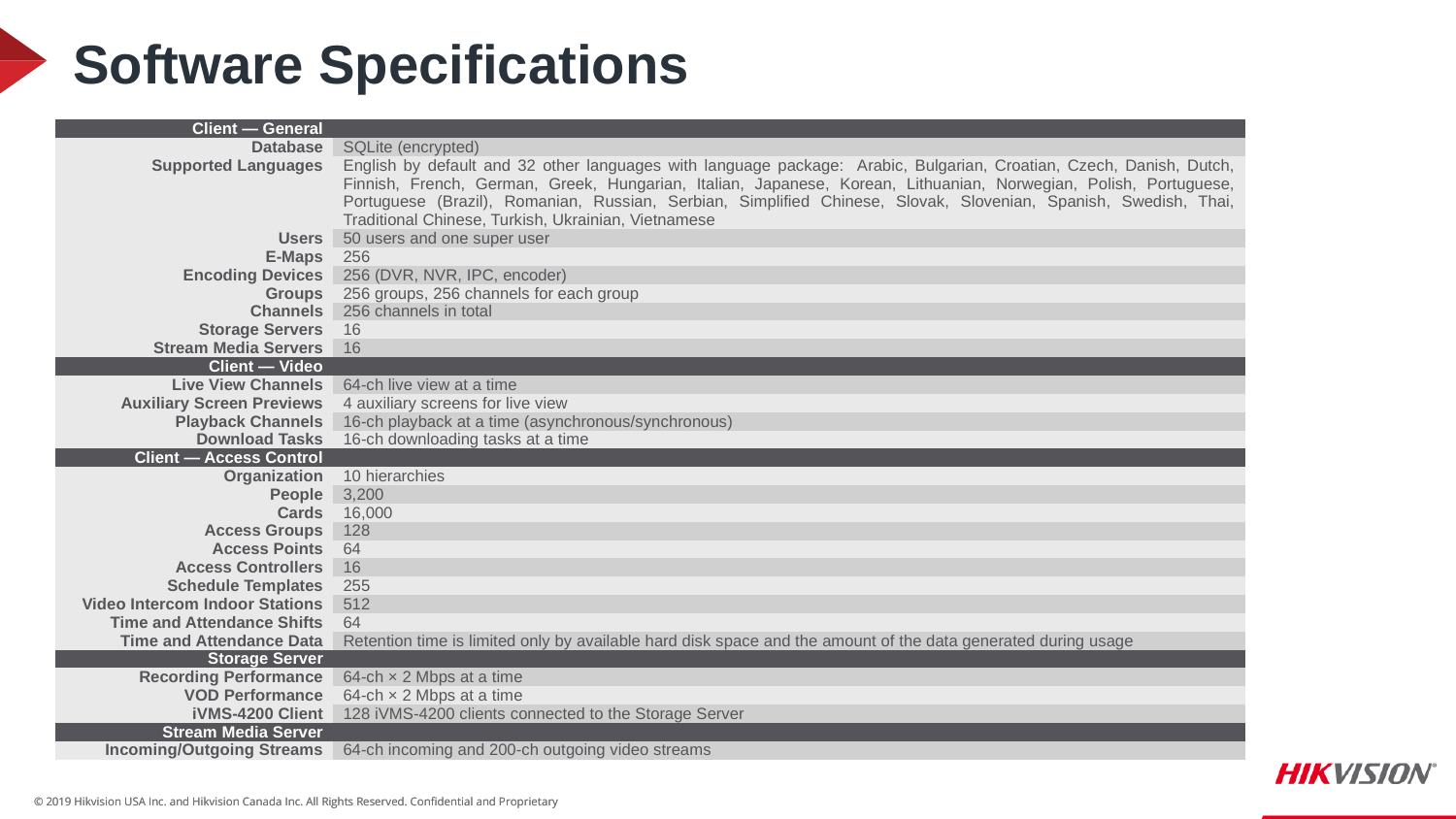

Software Specifications

| Client — General |  |
| --- | --- |
| Database | SQLite (encrypted) |
| Supported Languages | English by default and 32 other languages with language package: Arabic, Bulgarian, Croatian, Czech, Danish, Dutch, Finnish, French, German, Greek, Hungarian, Italian, Japanese, Korean, Lithuanian, Norwegian, Polish, Portuguese, Portuguese (Brazil), Romanian, Russian, Serbian, Simplified Chinese, Slovak, Slovenian, Spanish, Swedish, Thai, Traditional Chinese, Turkish, Ukrainian, Vietnamese |
| Users | 50 users and one super user |
| E-Maps | 256 |
| Encoding Devices | 256 (DVR, NVR, IPC, encoder) |
| Groups | 256 groups, 256 channels for each group |
| Channels | 256 channels in total |
| Storage Servers | 16 |
| Stream Media Servers | 16 |
| Client — Video |  |
| Live View Channels | 64-ch live view at a time |
| Auxiliary Screen Previews | 4 auxiliary screens for live view |
| Playback Channels | 16-ch playback at a time (asynchronous/synchronous) |
| Download Tasks | 16-ch downloading tasks at a time |
| Client — Access Control |  |
| Organization | 10 hierarchies |
| People | 3,200 |
| Cards | 16,000 |
| Access Groups | 128 |
| Access Points | 64 |
| Access Controllers | 16 |
| Schedule Templates | 255 |
| Video Intercom Indoor Stations | 512 |
| Time and Attendance Shifts | 64 |
| Time and Attendance Data | Retention time is limited only by available hard disk space and the amount of the data generated during usage |
| Storage Server |  |
| Recording Performance | 64-ch × 2 Mbps at a time |
| VOD Performance | 64-ch × 2 Mbps at a time |
| iVMS-4200 Client | 128 iVMS-4200 clients connected to the Storage Server |
| Stream Media Server |  |
| Incoming/Outgoing Streams | 64-ch incoming and 200-ch outgoing video streams |